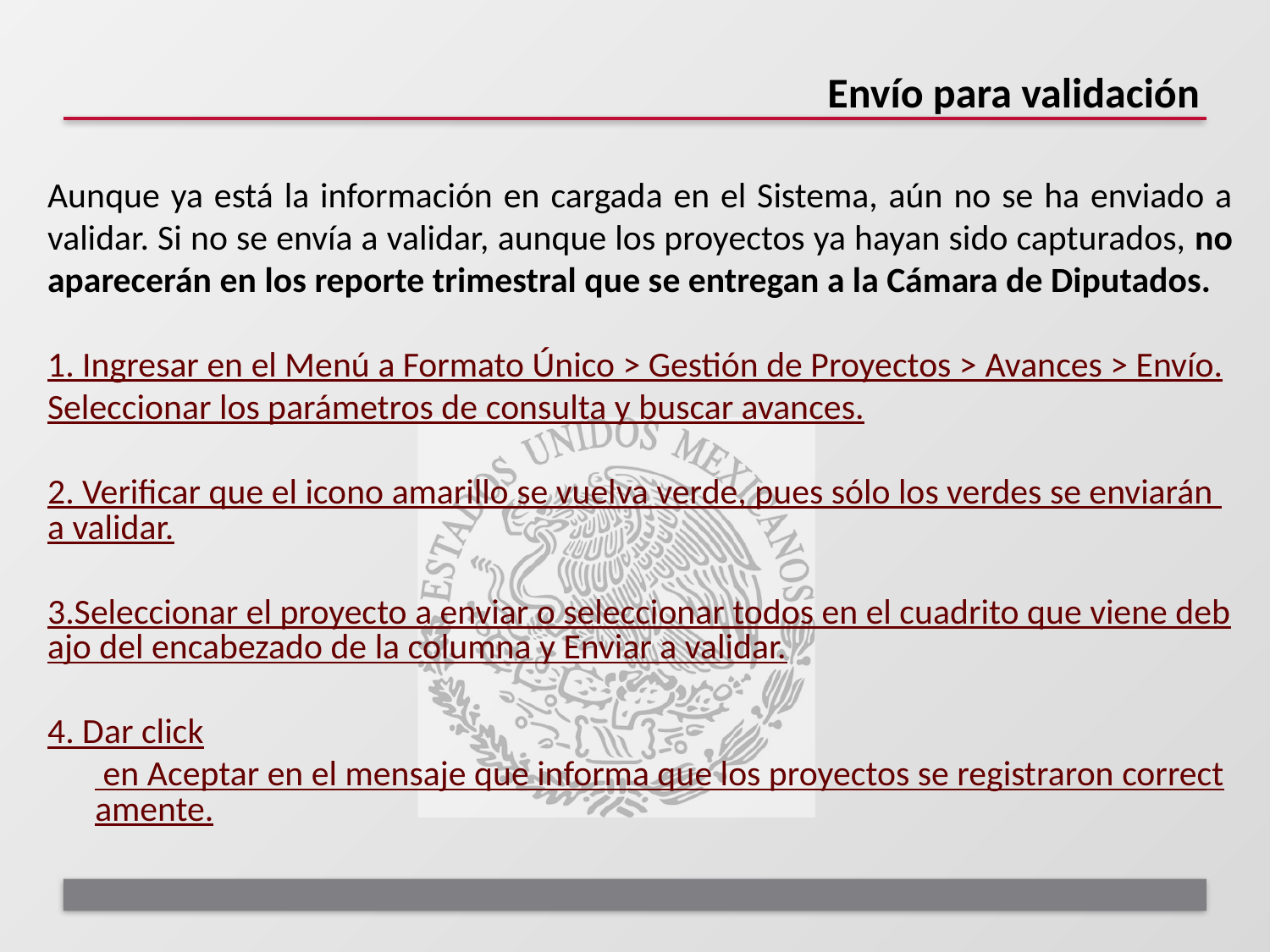

Envío para validación
Aunque ya está la información en cargada en el Sistema, aún no se ha enviado a validar. Si no se envía a validar, aunque los proyectos ya hayan sido capturados, no aparecerán en los reporte trimestral que se entregan a la Cámara de Diputados.

1. Ingresar en el Menú a Formato Único > Gestión de Proyectos > Avances > Envío.
Seleccionar los parámetros de consulta y buscar avances.

2. Verificar que el icono amarillo se vuelva verde, pues sólo los verdes se enviarán a validar.

3.Seleccionar el proyecto a enviar o seleccionar todos en el cuadrito que viene debajo del encabezado de la columna y Enviar a validar.

4. Dar click en Aceptar en el mensaje que informa que los proyectos se registraron correctamente.